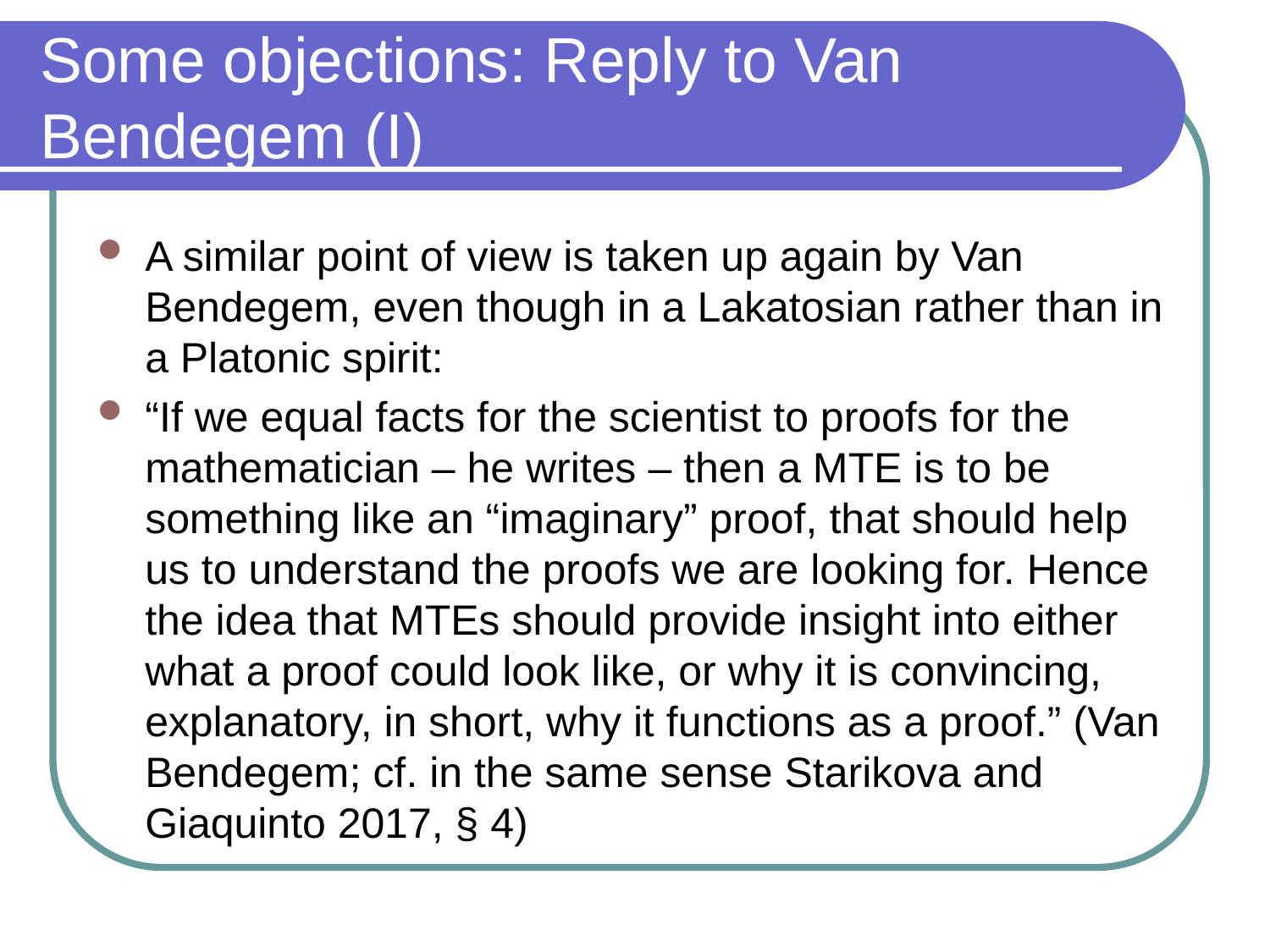

# Some objections: Reply to Van Bendegem (I)
A similar point of view is taken up again by Van Bendegem, even though in a Lakatosian rather than in a Platonic spirit:
“If we equal facts for the scientist to proofs for the mathematician – he writes – then a MTE is to be something like an “imaginary” proof, that should help us to understand the proofs we are looking for. Hence the idea that MTEs should provide insight into either what a proof could look like, or why it is convincing, explanatory, in short, why it functions as a proof.” (Van Bendegem; cf. in the same sense Starikova and Giaquinto 2017, § 4)